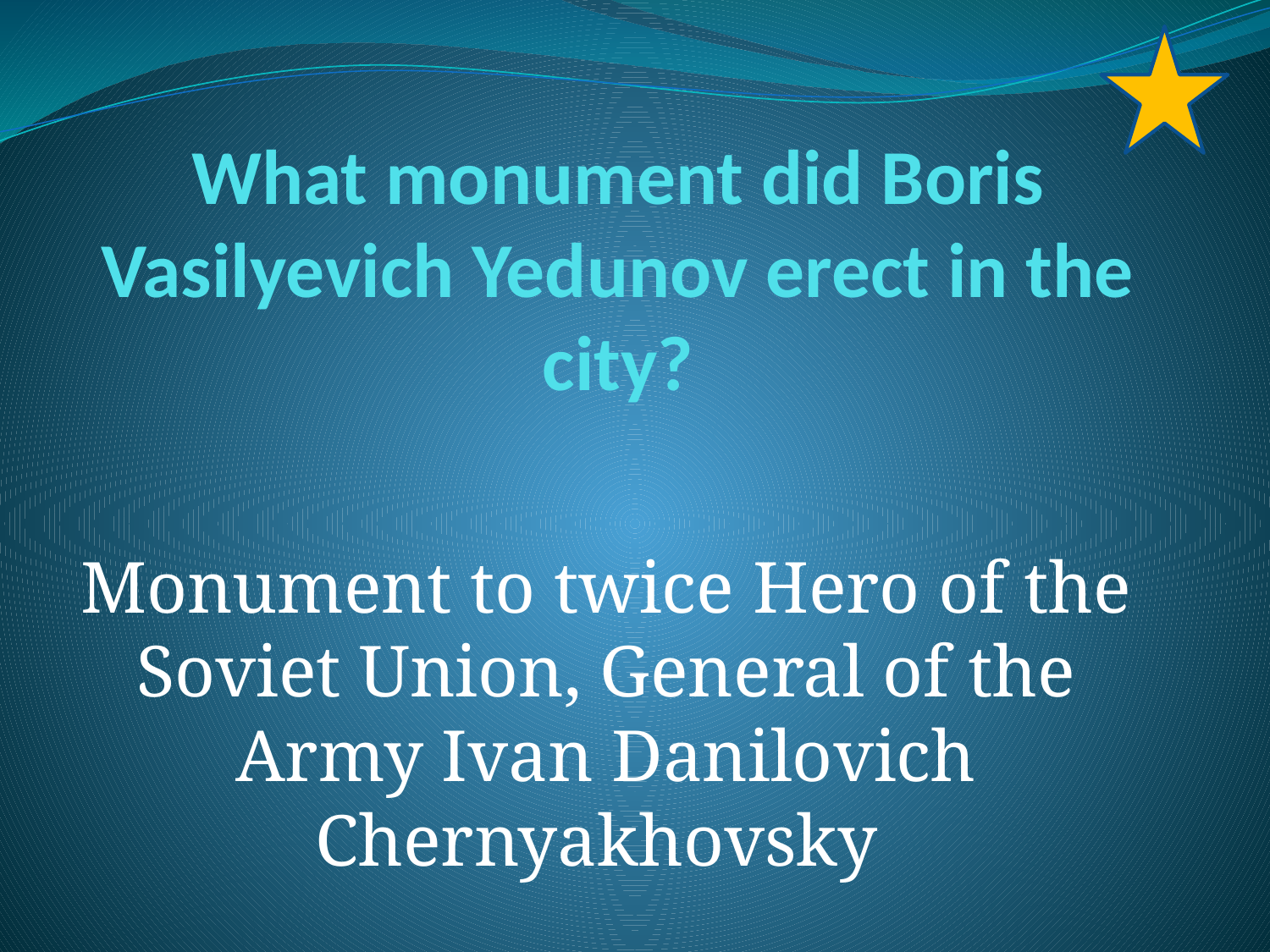

# What monument did Boris Vasilyevich Yedunov erect in the city?
Monument to twice Hero of the Soviet Union, General of the Army Ivan Danilovich Chernyakhovsky